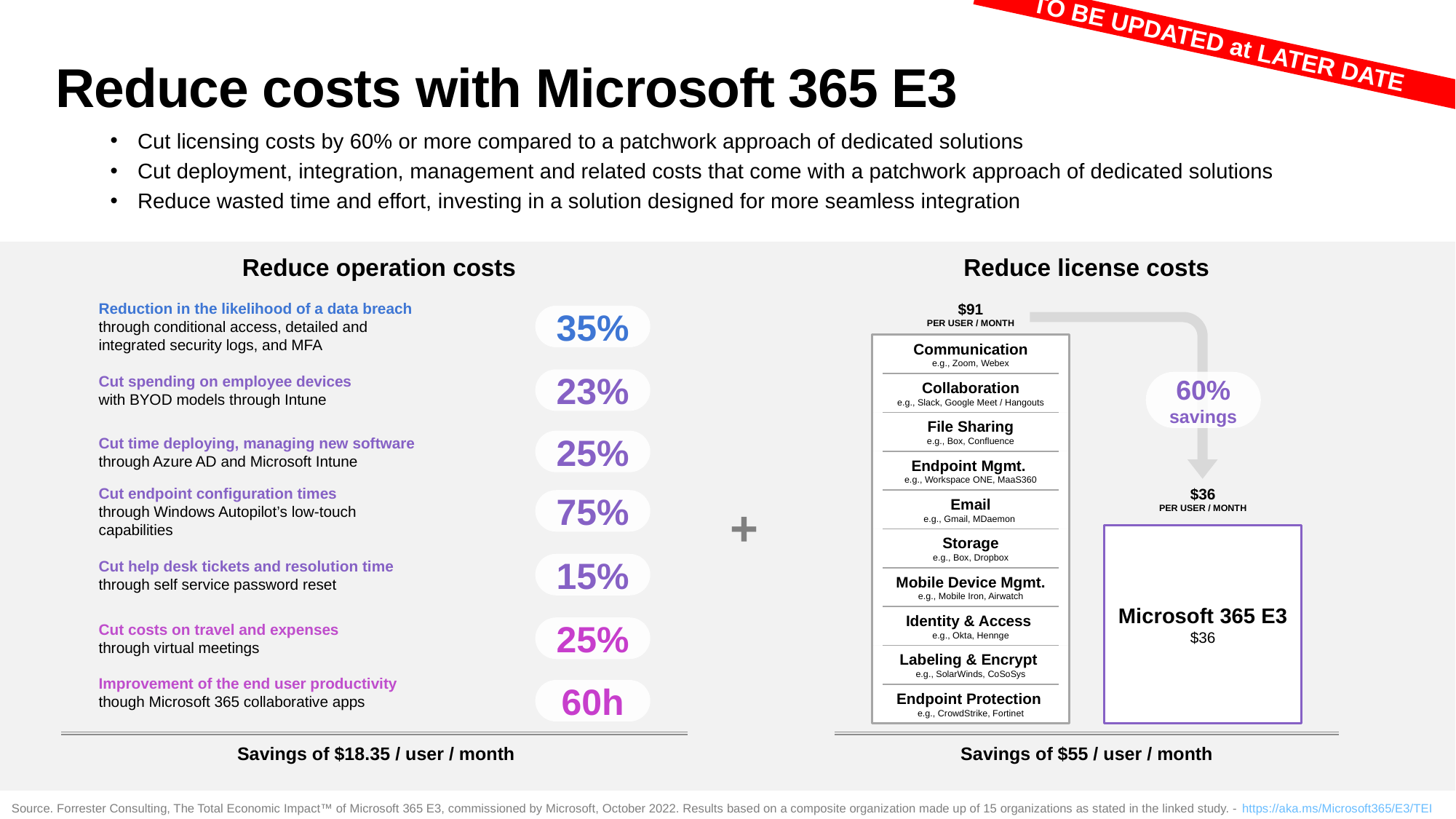

TO BE UPDATED at LATER DATE
# Reduce costs with Microsoft 365 E3
Cut licensing costs by 60% or more compared to a patchwork approach of dedicated solutions
Cut deployment, integration, management and related costs that come with a patchwork approach of dedicated solutions
Reduce wasted time and effort, investing in a solution designed for more seamless integration

Reduce operation costs
Reduce license costs
Reduction in the likelihood of a data breach
through conditional access, detailed and integrated security logs, and MFA

$91
per user / Month
35%

Communication
e.g., Zoom, Webex
Cut spending on employee devices
with BYOD models through Intune
23%
60%
savings
Collaboration
e.g., Slack, Google Meet / Hangouts
File Sharing
e.g., Box, Confluence
Cut time deploying, managing new software through Azure AD and Microsoft Intune
25%
Endpoint Mgmt.
e.g., Workspace ONE, MaaS360
Cut endpoint configuration times
through Windows Autopilot’s low-touch capabilities
Email
e.g., Gmail, MDaemon
75%
$36
per user / Month
+
Microsoft 365 E3
$36
Storage
e.g., Box, Dropbox
Cut help desk tickets and resolution time
through self service password reset
15%
Mobile Device Mgmt.
e.g., Mobile Iron, Airwatch
Identity & Access
e.g., Okta, Hennge
Cut costs on travel and expenses
through virtual meetings
25%
Labeling & Encrypt
e.g., SolarWinds, CoSoSys
Improvement of the end user productivity
though Microsoft 365 collaborative apps
60h
Endpoint Protection
e.g., CrowdStrike, Fortinet
Savings of $18.35 / user / month
Savings of $55 / user / month
Source. Forrester Consulting, The Total Economic Impact™ of Microsoft 365 E3, commissioned by Microsoft, October 2022. Results based on a composite organization made up of 15 organizations as stated in the linked study. - https://aka.ms/Microsoft365/E3/TEI